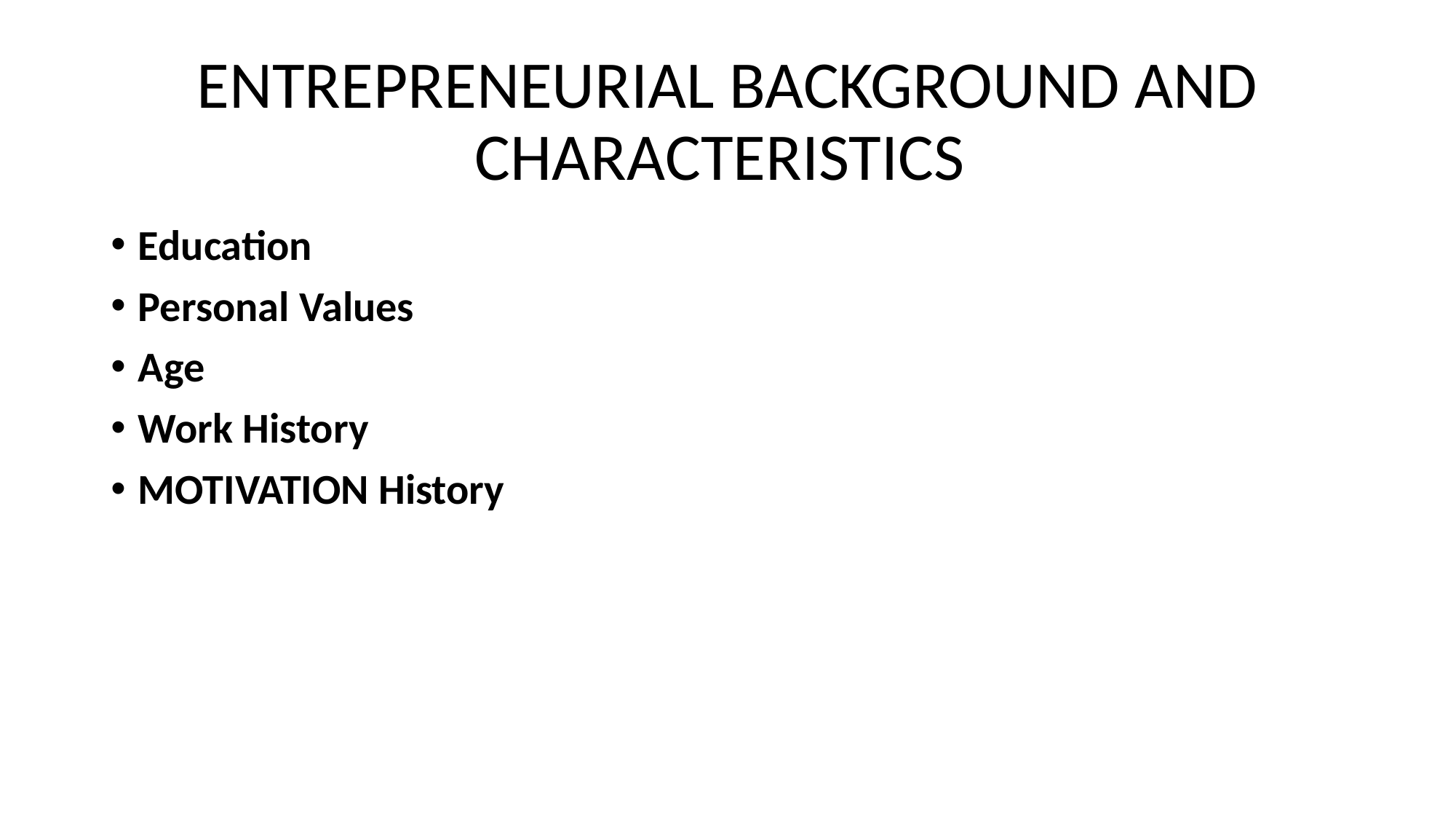

# ENTREPRENEURIAL BACKGROUND AND CHARACTERISTICS
Education
Personal Values
Age
Work History
MOTIVATION History